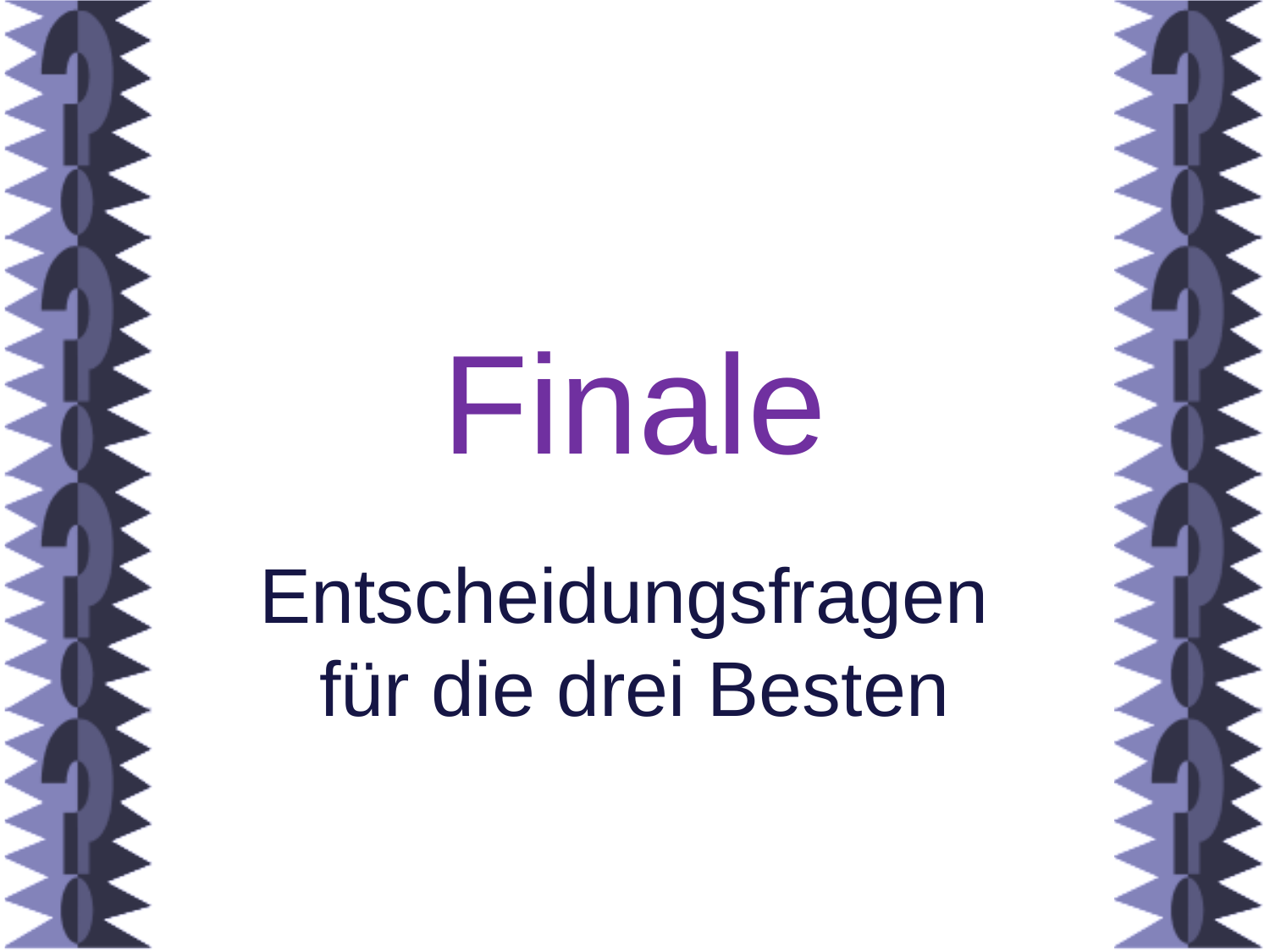

# Finale
Entscheidungsfragen
für die drei Besten